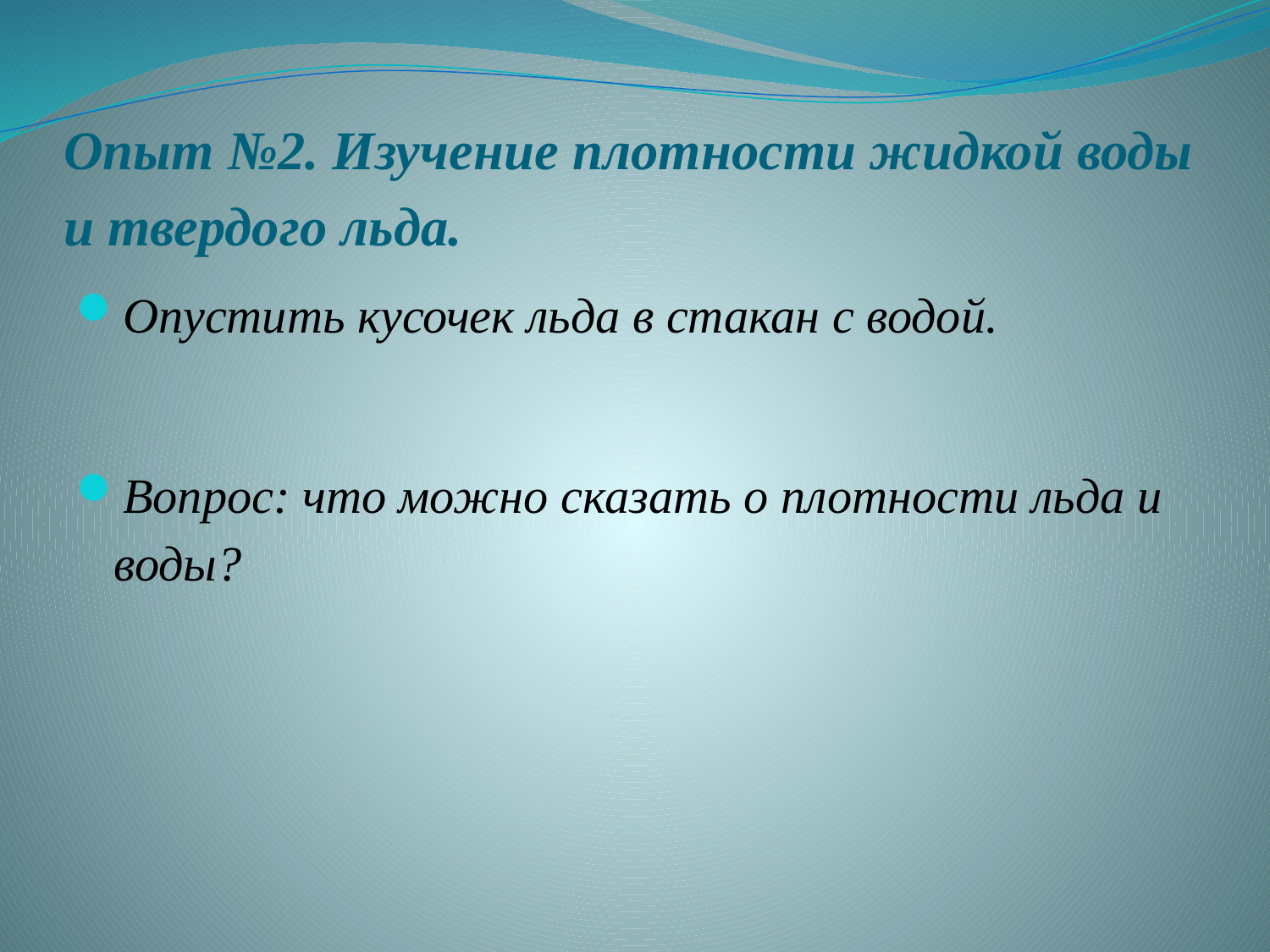

# Опыт №2. Изучение плотности жидкой воды и твердого льда.
Опустить кусочек льда в стакан с водой.

Вопрос: что можно сказать о плотности льда и воды?